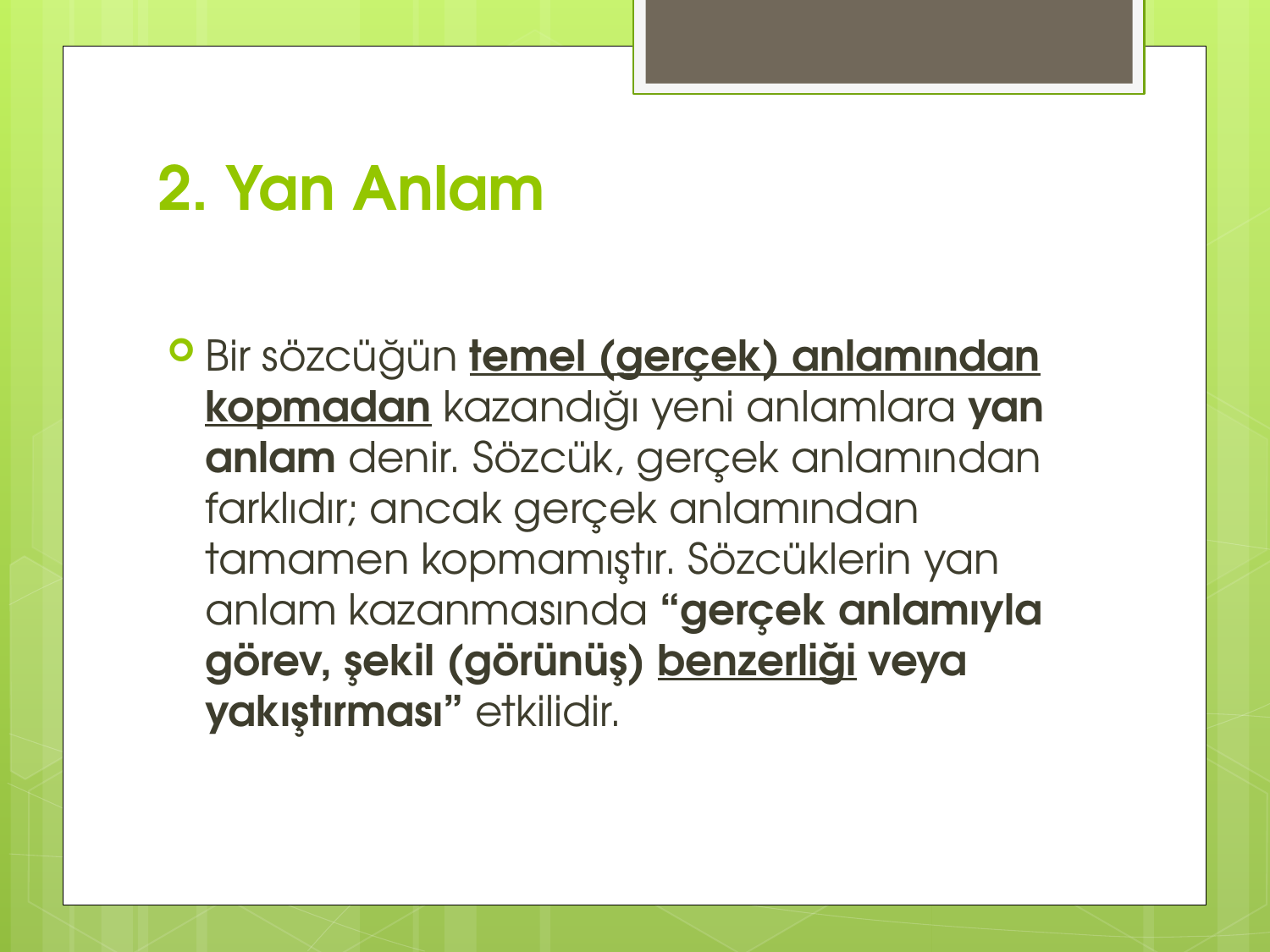

# 2. Yan Anlam
Bir sözcüğün temel (gerçek) anlamından kopmadan kazandığı yeni anlamlara yan anlam denir. Sözcük, gerçek anlamından farklıdır; ancak gerçek anlamından tamamen kopmamıştır. Sözcüklerin yan anlam kazanmasında “gerçek anlamıyla görev, şekil (görünüş) benzerliği veya yakıştırması” etkilidir.